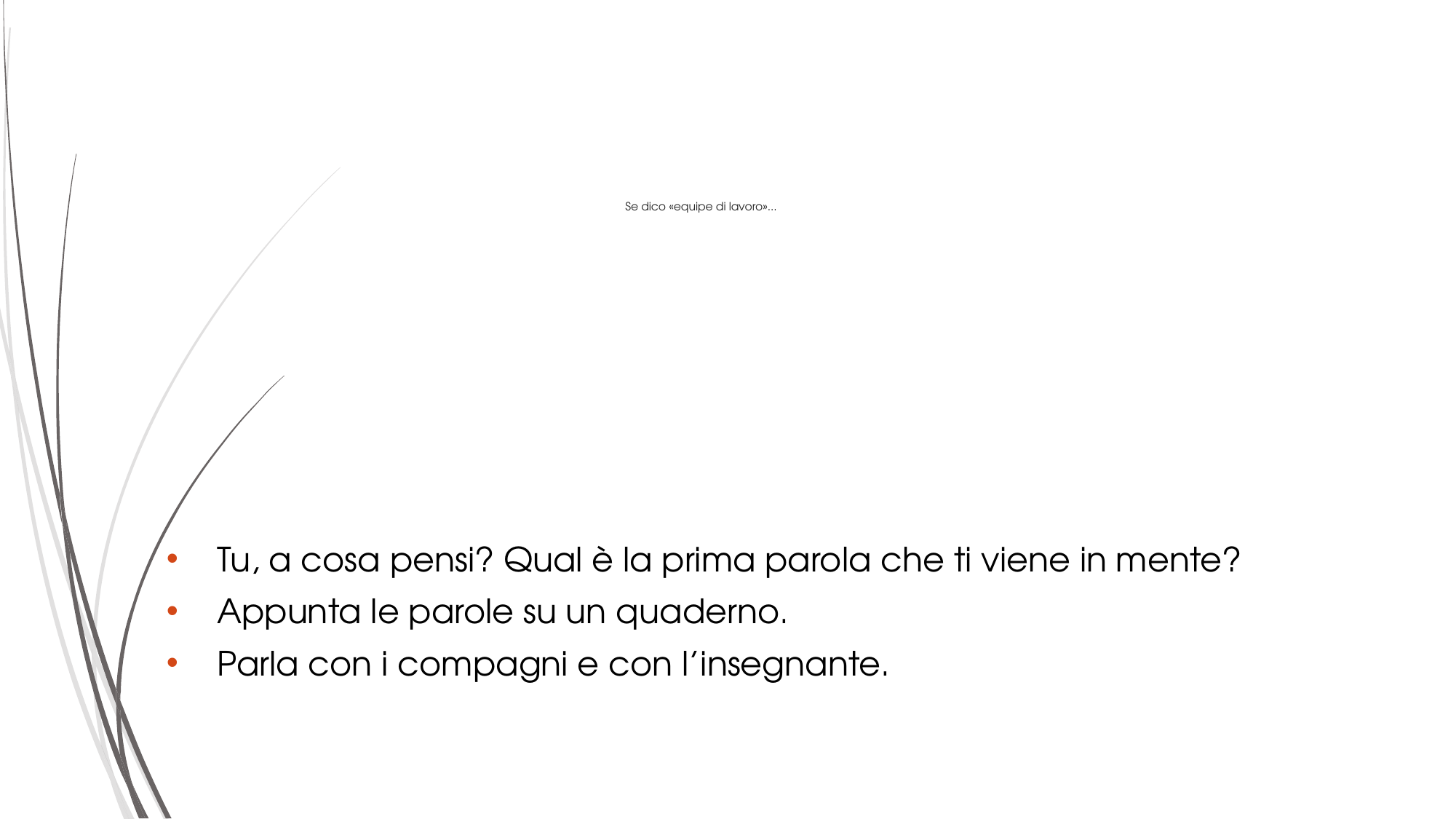

# Se dico «equipe di lavoro»...
Tu, a cosa pensi? Qual è la prima parola che ti viene in mente?
Appunta le parole su un quaderno.
Parla con i compagni e con l’insegnante.